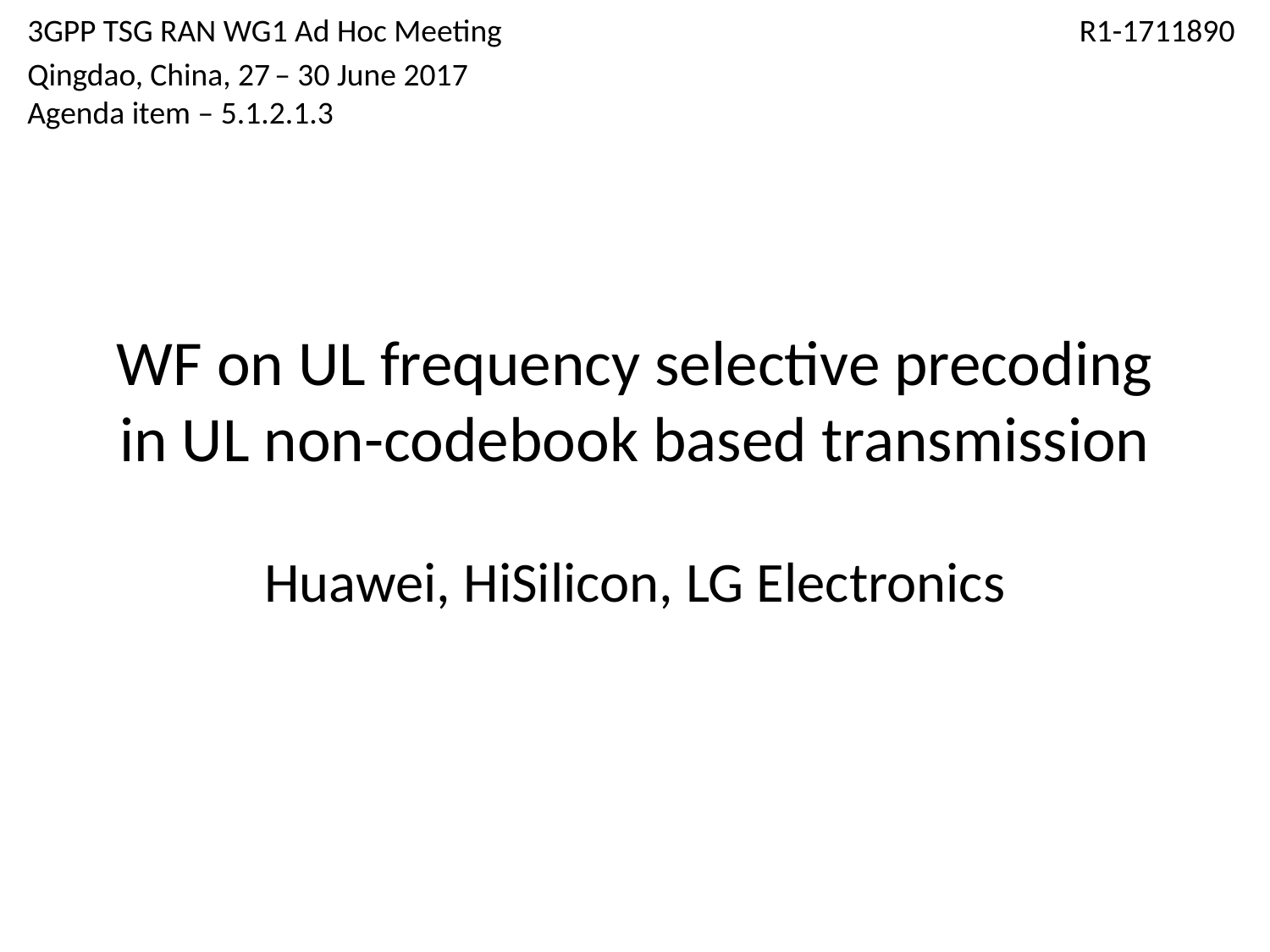

3GPP TSG RAN WG1 Ad Hoc Meeting				                	     R1-1711890
Qingdao, China, 27 – 30 June 2017
Agenda item – 5.1.2.1.3
# WF on UL frequency selective precoding in UL non-codebook based transmission
Huawei, HiSilicon, LG Electronics